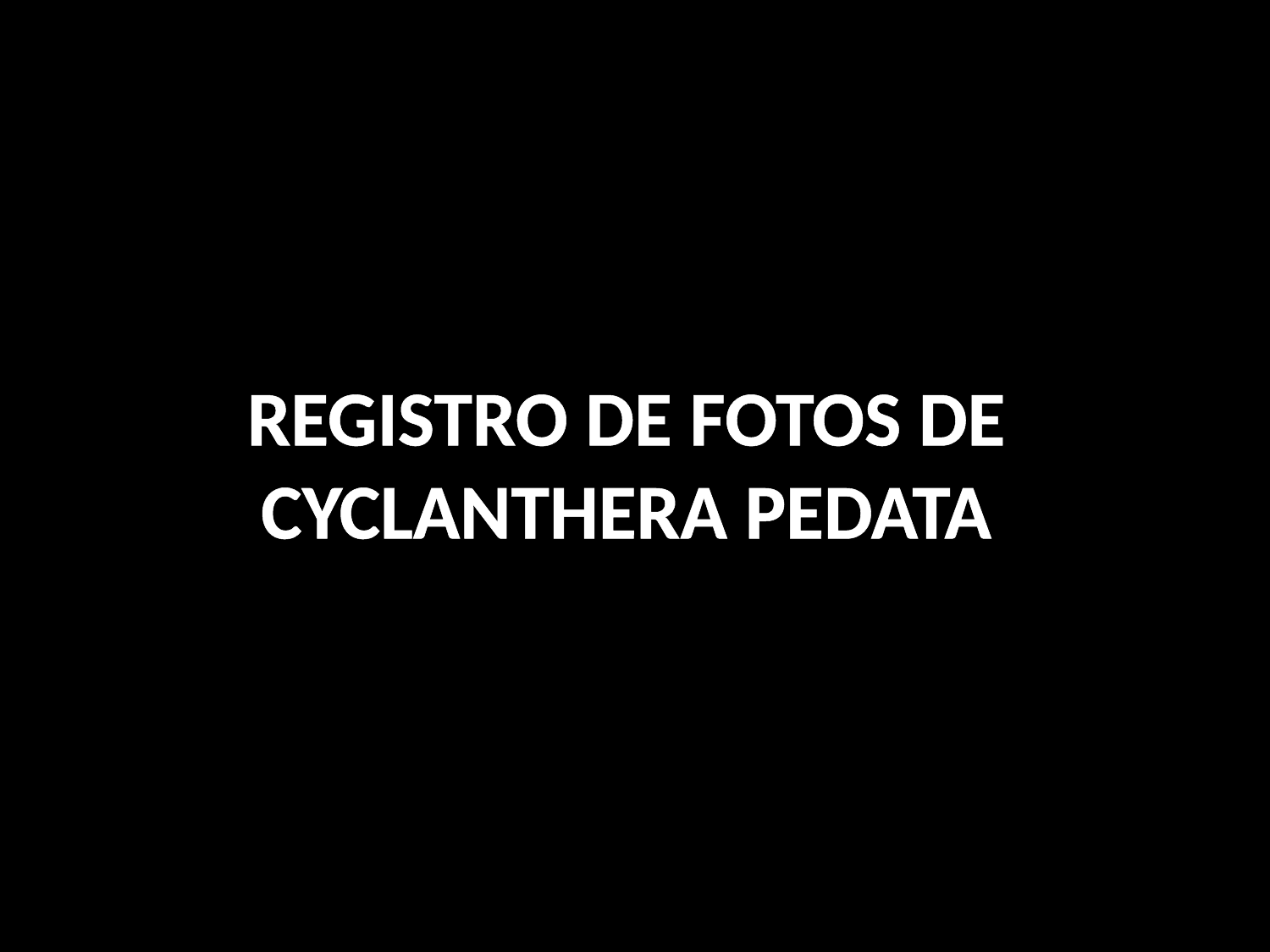

# REGISTRO DE FOTOS DE Cyclanthera pedata